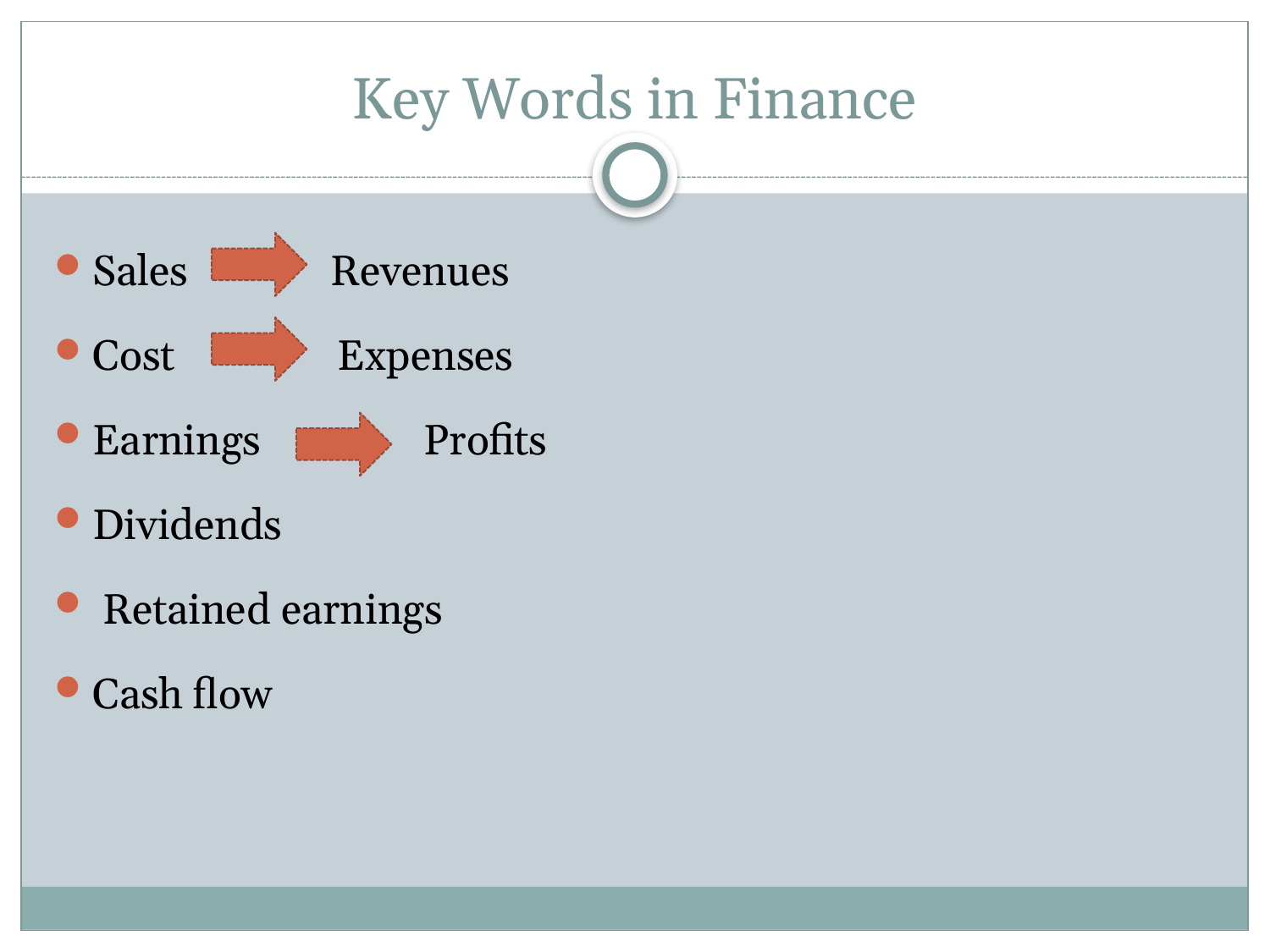

# Key Words in Finance
Sales              Revenues
Cost                Expenses
Earnings                Profits
Dividends
 Retained earnings
Cash flow